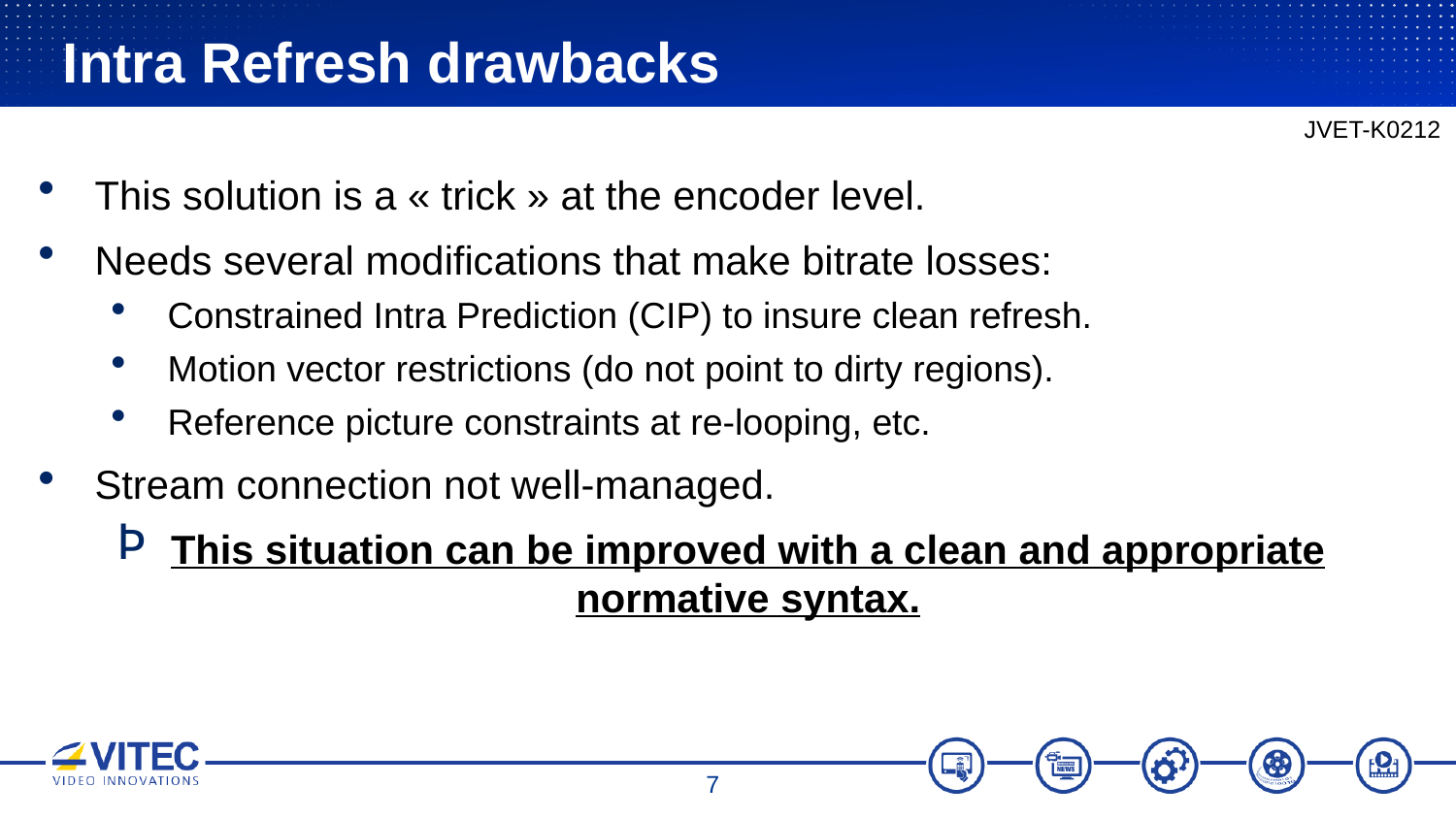

# Intra Refresh drawbacks
JVET-K0212
This solution is a « trick » at the encoder level.
Needs several modifications that make bitrate losses:
Constrained Intra Prediction (CIP) to insure clean refresh.
Motion vector restrictions (do not point to dirty regions).
Reference picture constraints at re-looping, etc.
Stream connection not well-managed.
This situation can be improved with a clean and appropriate normative syntax.

7